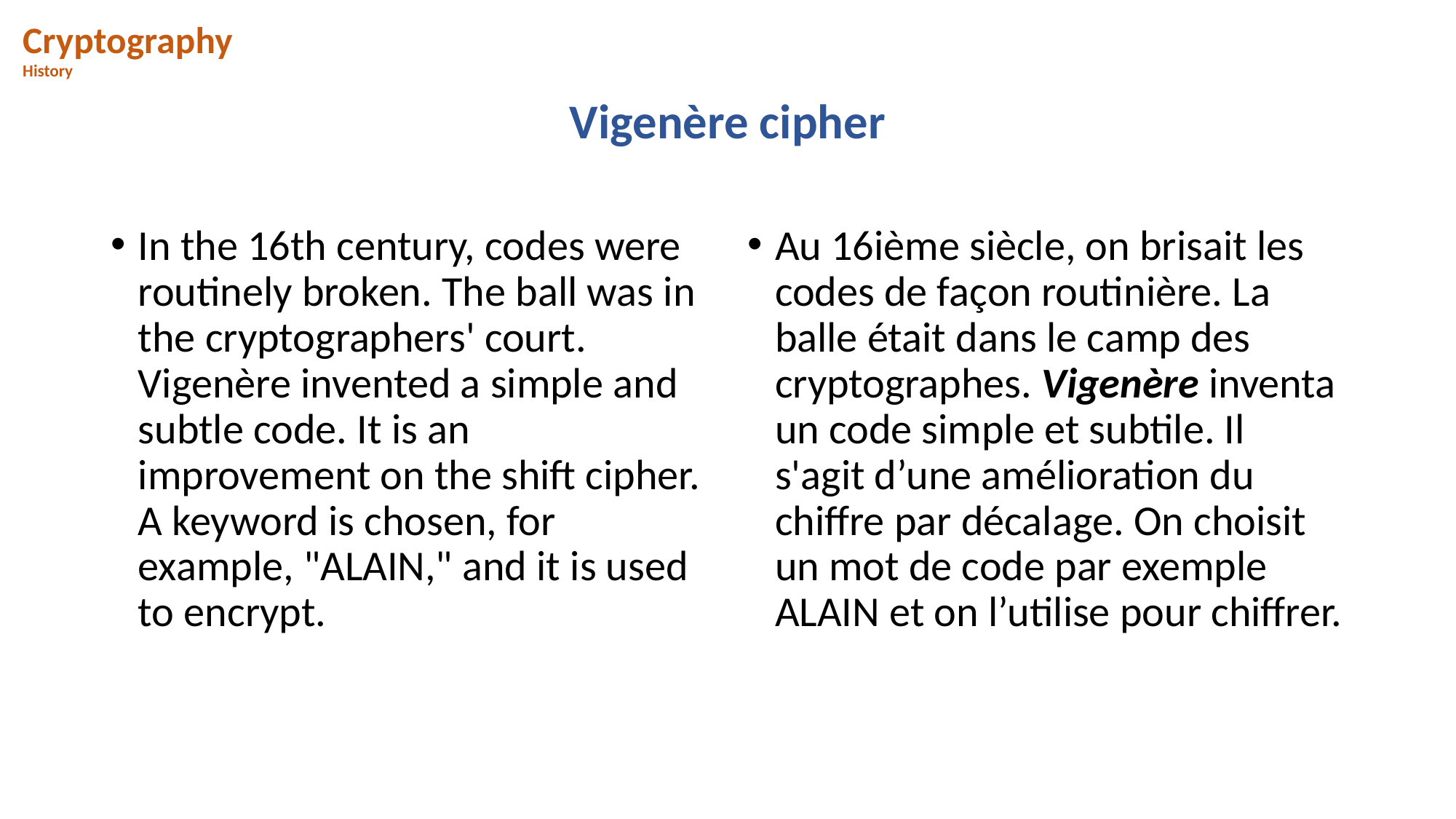

Cryptography
History
# Vigenère cipher
In the 16th century, codes were routinely broken. The ball was in the cryptographers' court. Vigenère invented a simple and subtle code. It is an improvement on the shift cipher. A keyword is chosen, for example, "ALAIN," and it is used to encrypt.
Au 16ième siècle, on brisait les codes de façon routinière. La balle était dans le camp des cryptographes. Vigenère inventa un code simple et subtile. Il s'agit d’une amélioration du chiffre par décalage. On choisit un mot de code par exemple ALAIN et on l’utilise pour chiffrer.